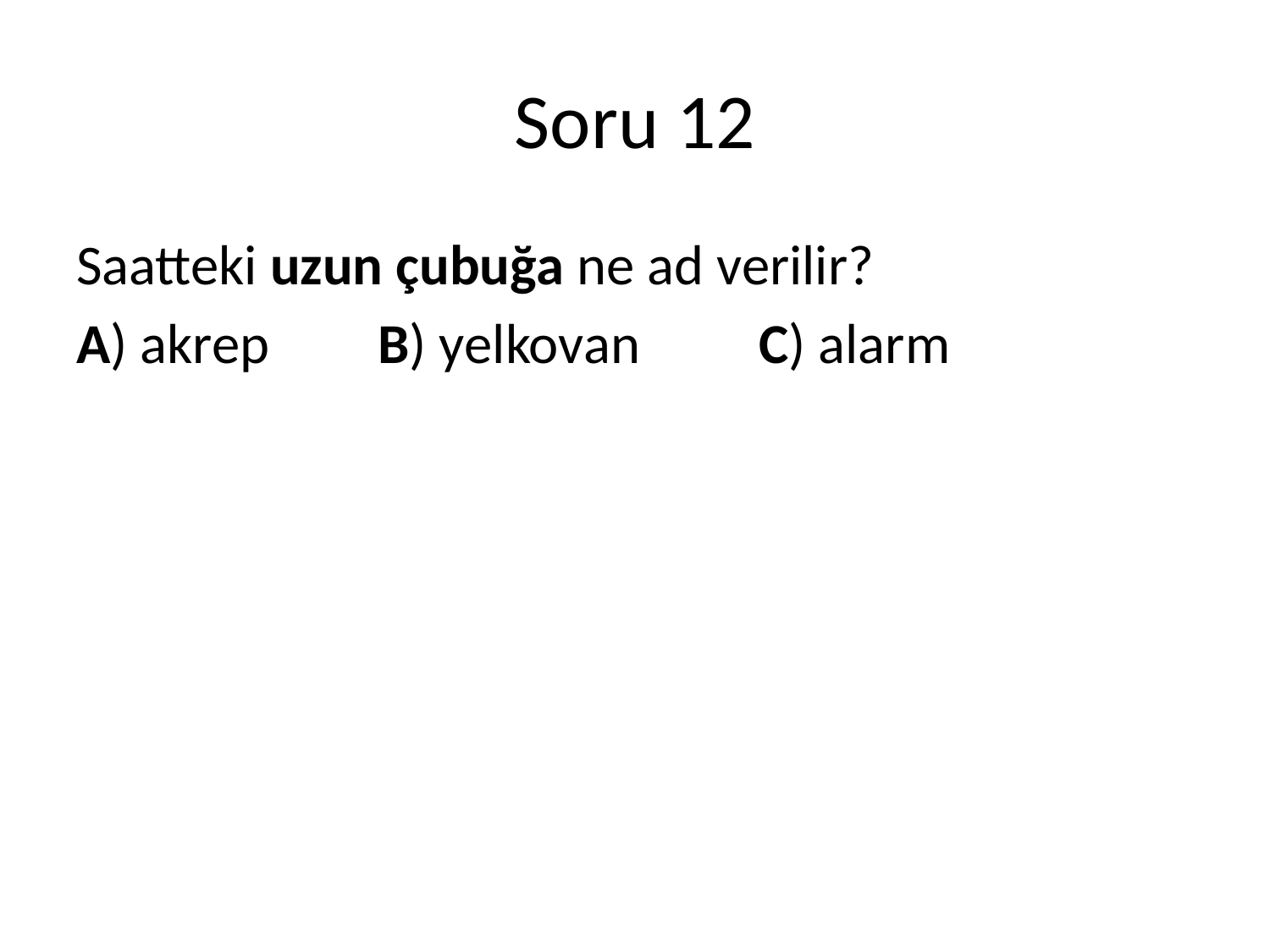

# Soru 12
Saatteki uzun çubuğa ne ad verilir?
A) akrep	B) yelkovan	C) alarm